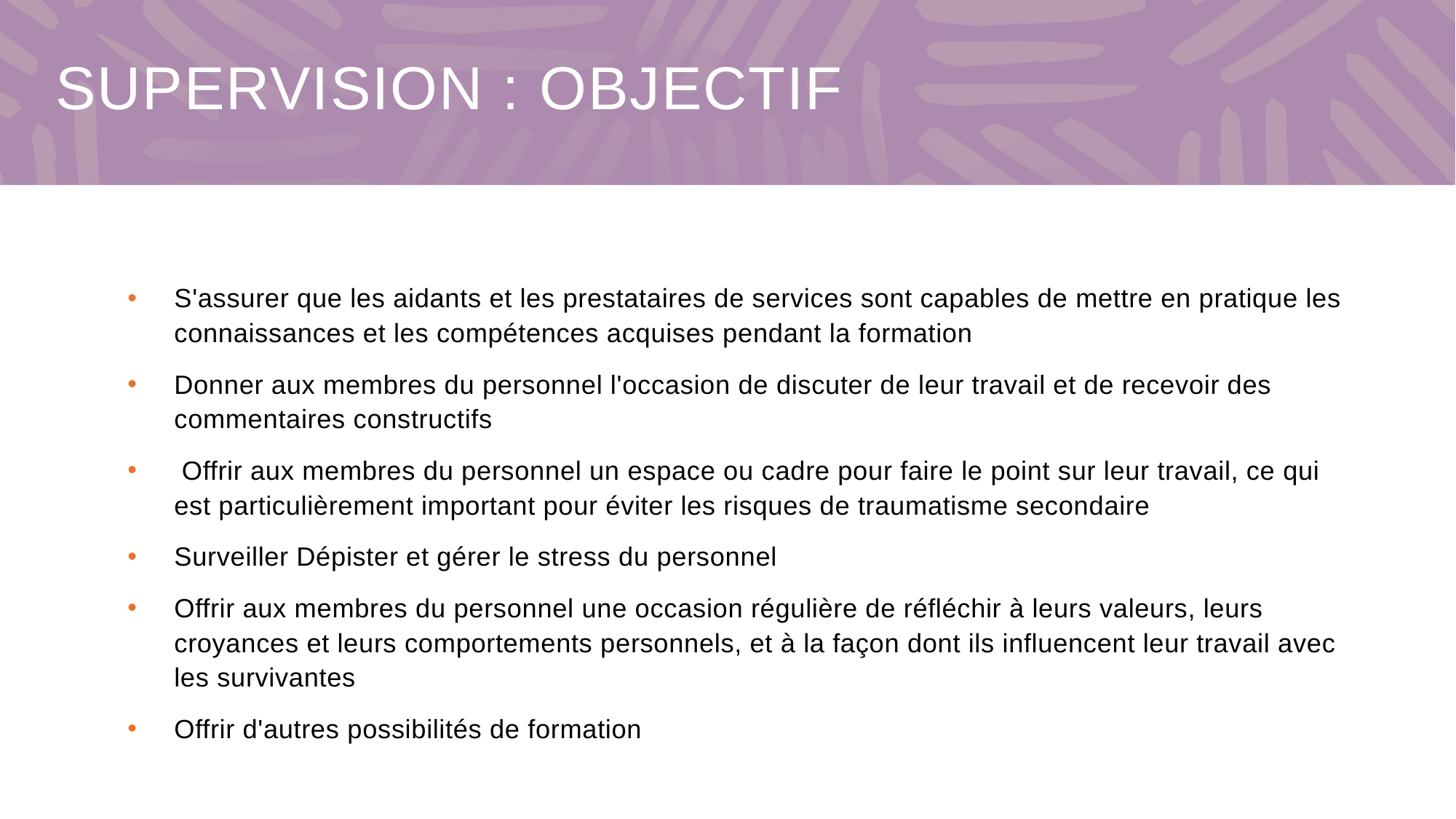

# Supervision : Objectif
S'assurer que les aidants et les prestataires de services sont capables de mettre en pratique les connaissances et les compétences acquises pendant la formation
Donner aux membres du personnel l'occasion de discuter de leur travail et de recevoir des commentaires constructifs
 Offrir aux membres du personnel un espace ou cadre pour faire le point sur leur travail, ce qui est particulièrement important pour éviter les risques de traumatisme secondaire
Surveiller Dépister et gérer le stress du personnel
Offrir aux membres du personnel une occasion régulière de réfléchir à leurs valeurs, leurs croyances et leurs comportements personnels, et à la façon dont ils influencent leur travail avec les survivantes
Offrir d'autres possibilités de formation